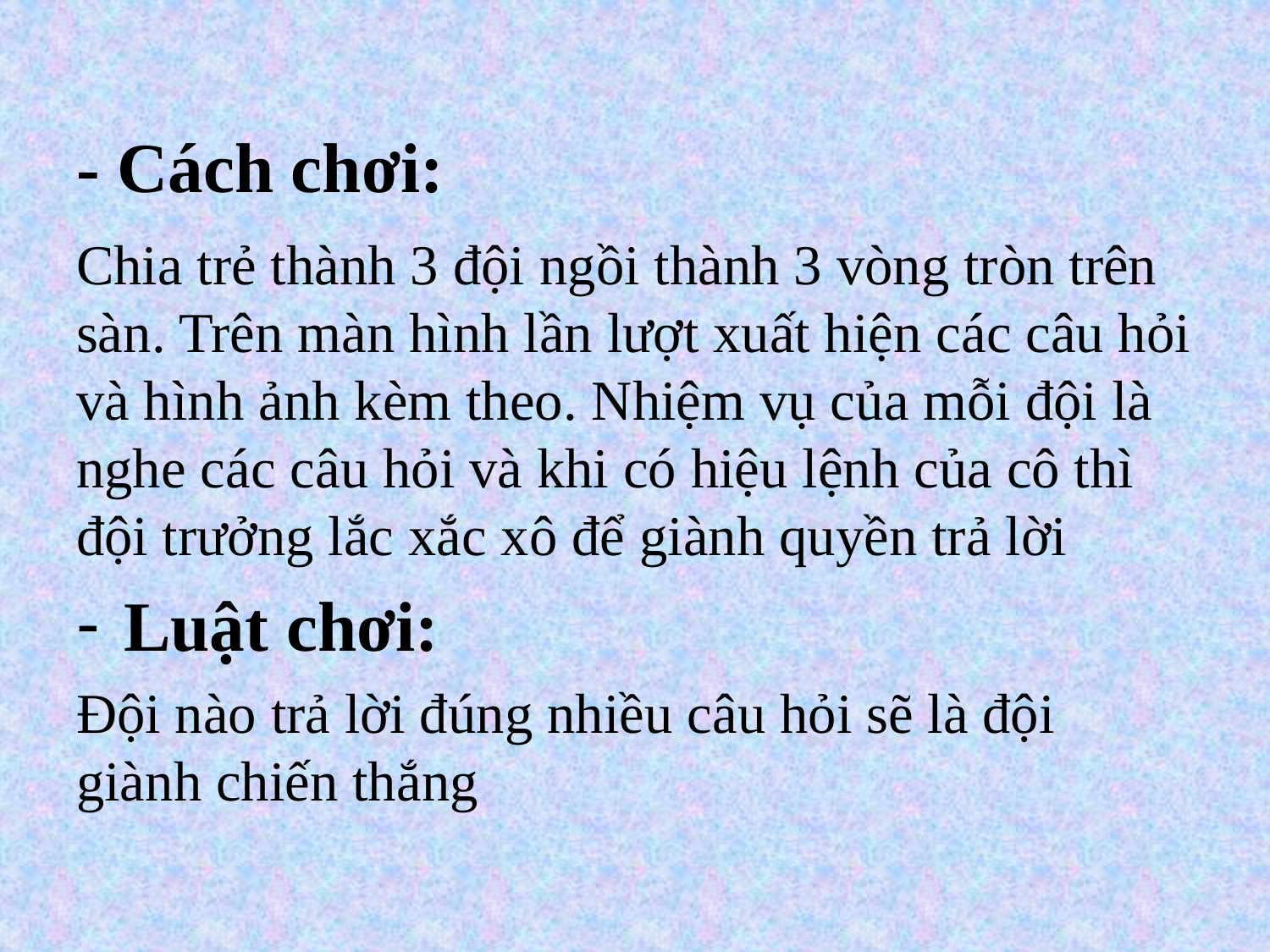

# - Cách chơi:
Chia trẻ thành 3 đội ngồi thành 3 vòng tròn trên sàn. Trên màn hình lần lượt xuất hiện các câu hỏi và hình ảnh kèm theo. Nhiệm vụ của mỗi đội là nghe các câu hỏi và khi có hiệu lệnh của cô thì đội trưởng lắc xắc xô để giành quyền trả lời
Luật chơi:
Đội nào trả lời đúng nhiều câu hỏi sẽ là đội giành chiến thắng